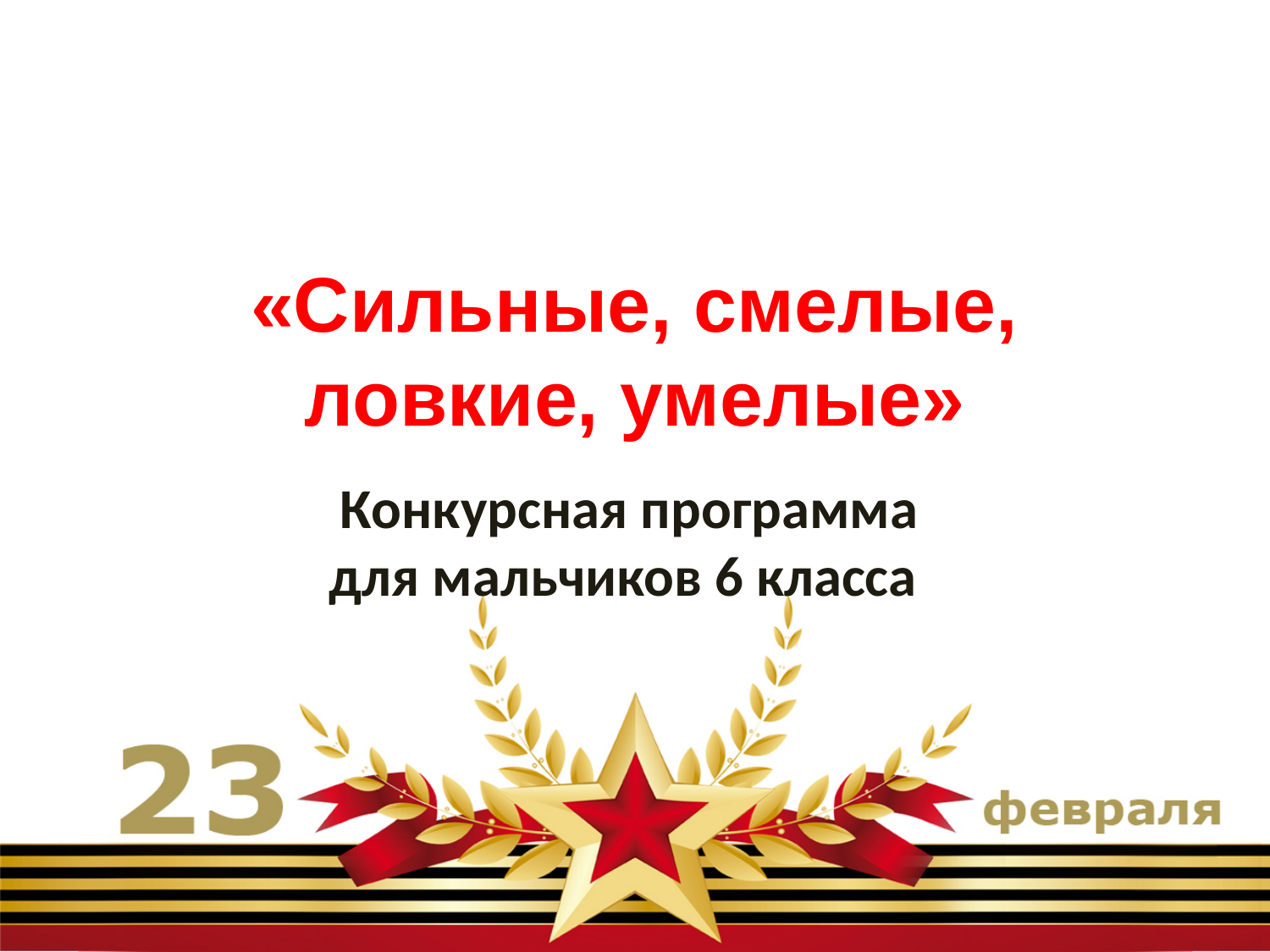

# «Сильные, смелые, ловкие, умелые»
Конкурсная программа
для мальчиков 6 класса